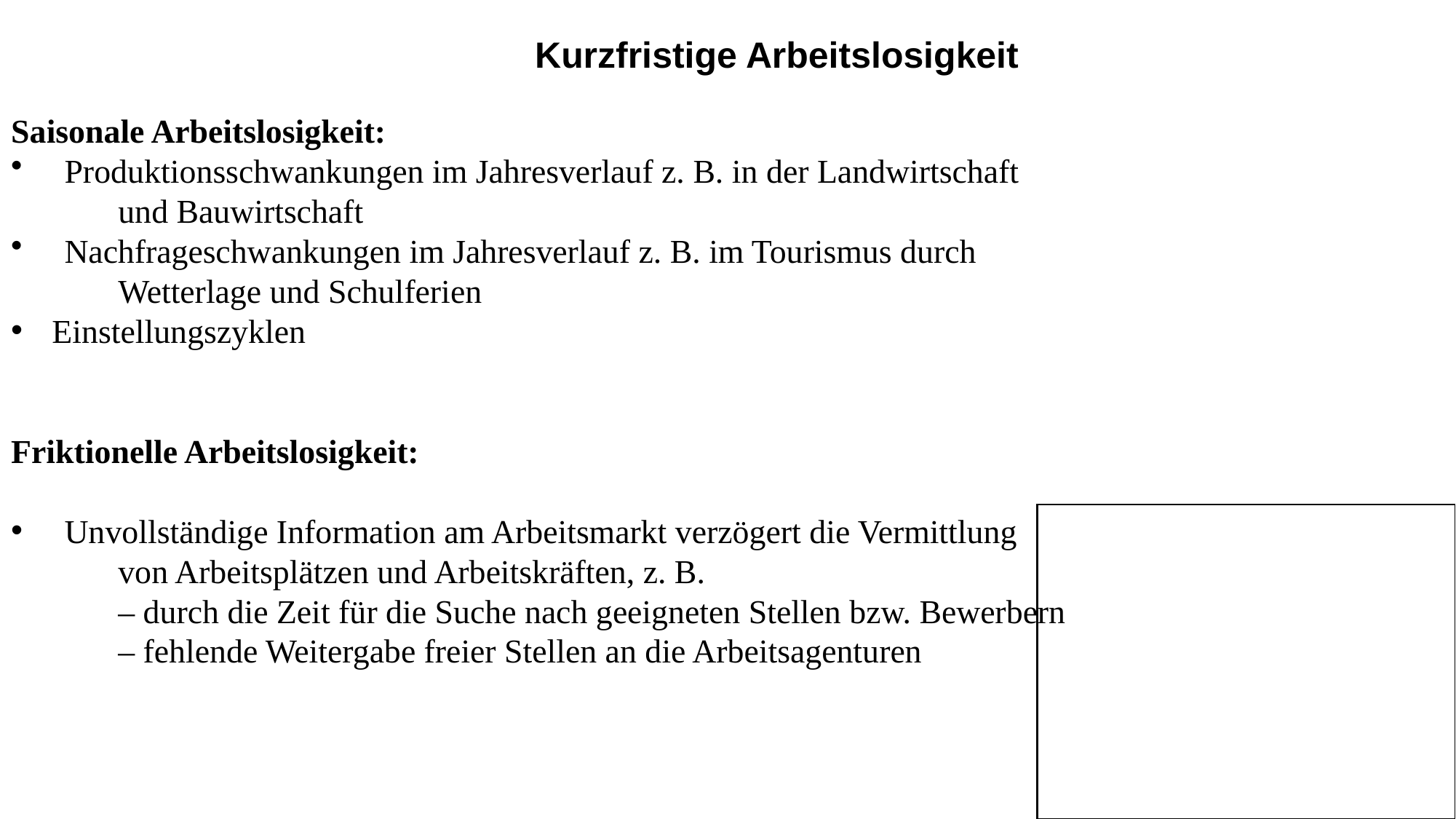

Kurzfristige Arbeitslosigkeit
Saisonale Arbeitslosigkeit:
 	Produktionsschwankungen im Jahresverlauf z. B. in der Landwirtschaft
		und Bauwirtschaft
 	Nachfrageschwankungen im Jahresverlauf z. B. im Tourismus durch
		Wetterlage und Schulferien
Einstellungszyklen

Friktionelle Arbeitslosigkeit:

 	Unvollständige Information am Arbeitsmarkt verzögert die Vermittlung
		von Arbeitsplätzen und Arbeitskräften, z. B.
		– durch die Zeit für die Suche nach geeigneten Stellen bzw. Bewerbern
		– fehlende Weitergabe freier Stellen an die Arbeitsagenturen